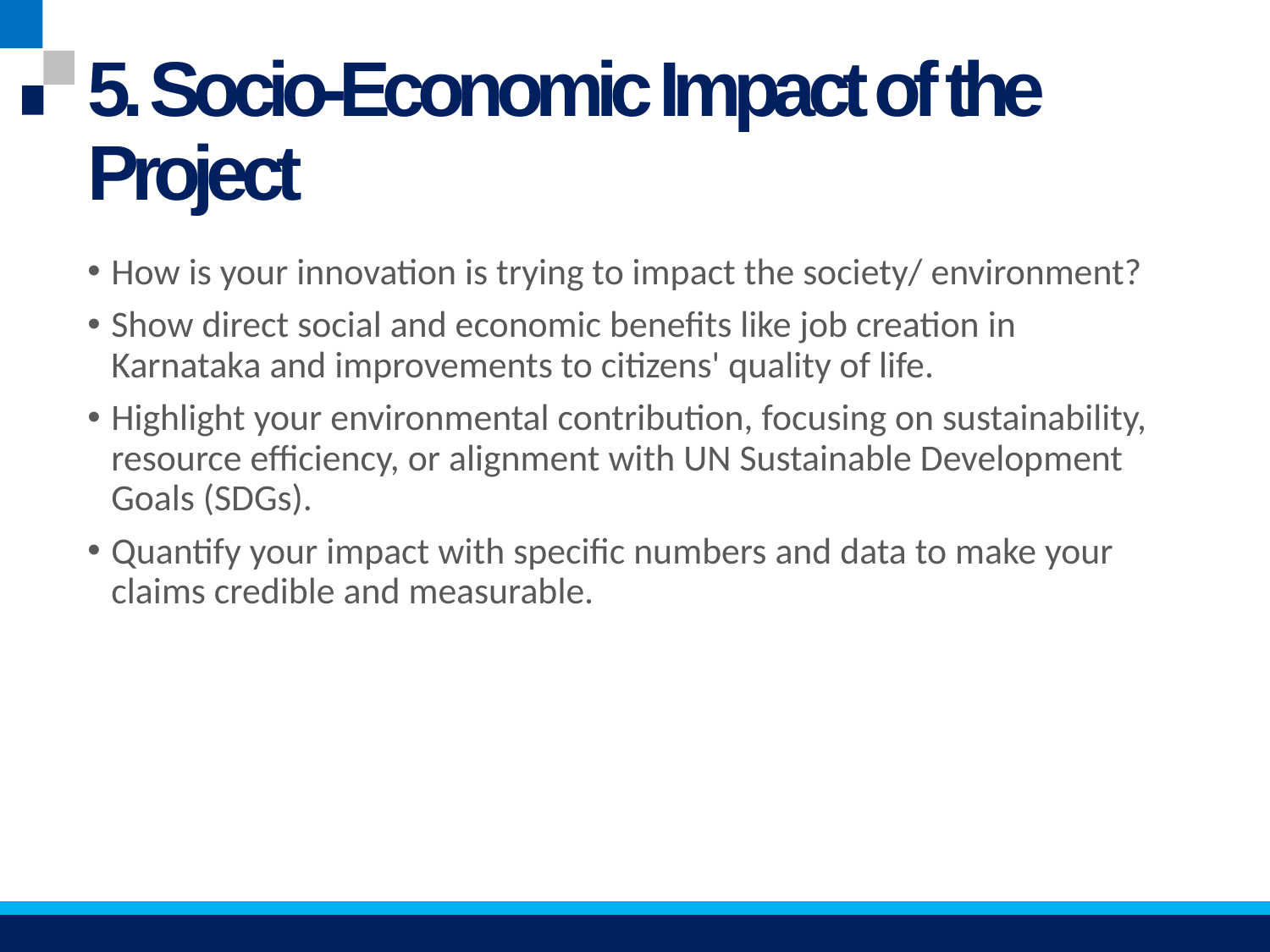

# 5. Socio-Economic Impact of the Project
How is your innovation is trying to impact the society/ environment?
Show direct social and economic benefits like job creation in Karnataka and improvements to citizens' quality of life.
Highlight your environmental contribution, focusing on sustainability, resource efficiency, or alignment with UN Sustainable Development Goals (SDGs).
Quantify your impact with specific numbers and data to make your claims credible and measurable.